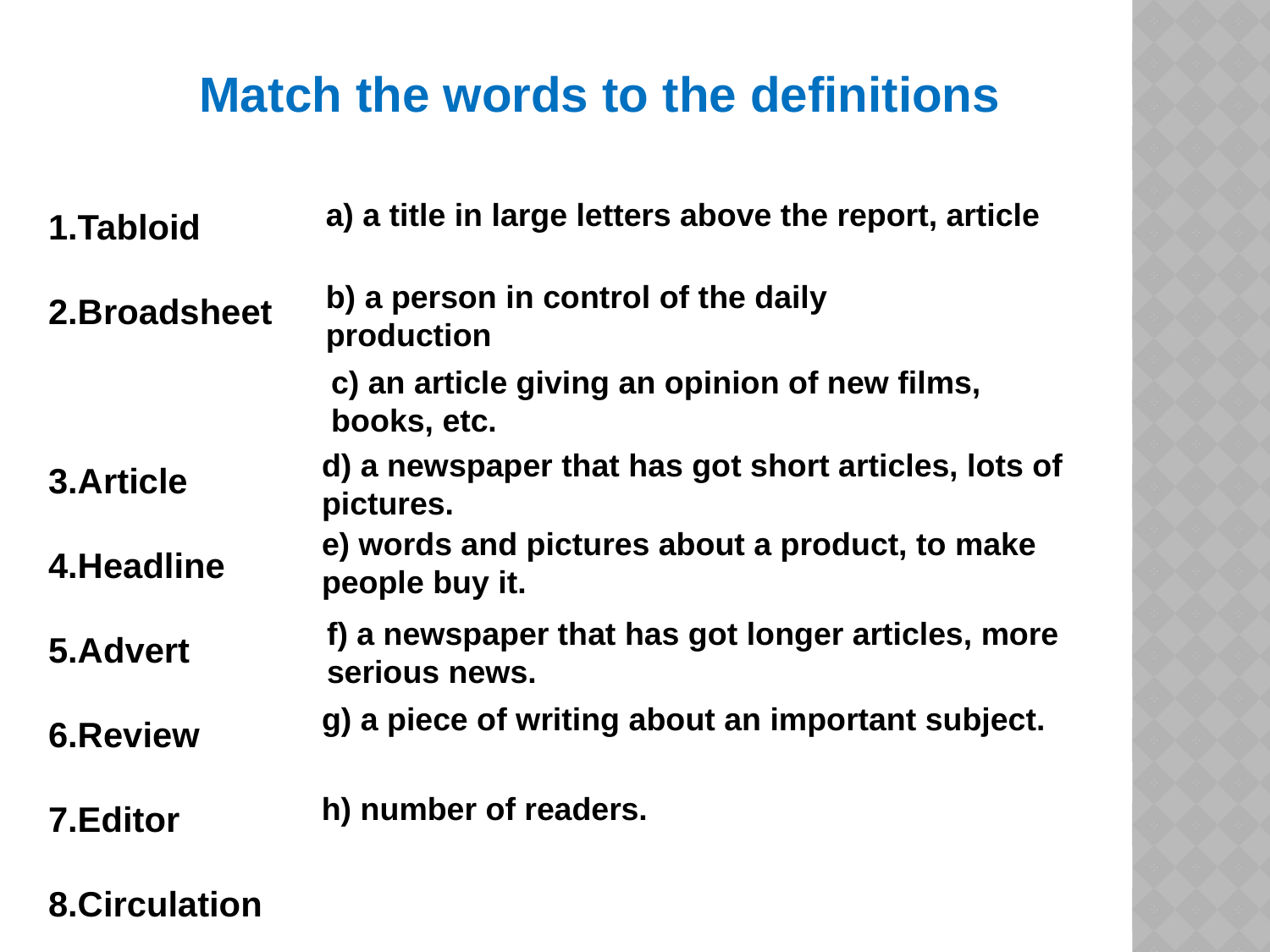

Match the words to the definitions
1.Tabloid
2.Broadsheet
3.Article
4.Headline
5.Advert
6.Review
7.Editor
8.Circulation
a) a title in large letters above the report, article

b) a person in control of the daily production

c) an article giving an opinion of new films, books, etc.

d) a newspaper that has got short articles, lots of pictures.

e) words and pictures about a product, to make people buy it.

f) a newspaper that has got longer articles, more serious news.

g) a piece of writing about an important subject.

h) number of readers.